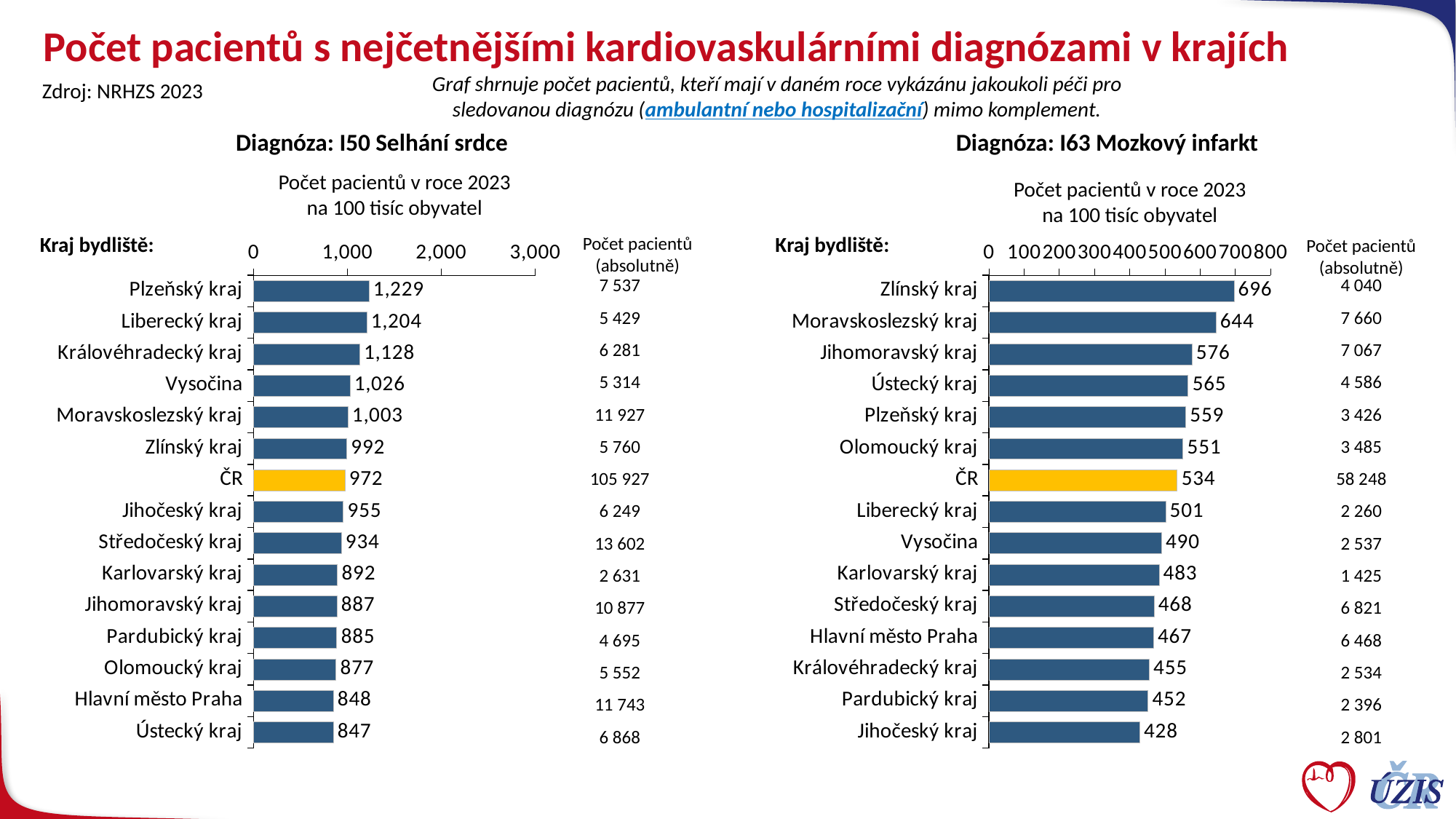

# Počet pacientů s nejčetnějšími kardiovaskulárními diagnózami v krajích
Graf shrnuje počet pacientů, kteří mají v daném roce vykázánu jakoukoli péči pro sledovanou diagnózu (ambulantní nebo hospitalizační) mimo komplement.
Zdroj: NRHZS 2023
Diagnóza: I63 Mozkový infarkt
Diagnóza: I50 Selhání srdce

### Chart

| Category | Řada 1 | Column1 |
|---|---|---|
| Zlínský kraj | 695.6593610954225 | None |
| Moravskoslezský kraj | 644.1283413106581 | None |
| Jihomoravský kraj | 576.0754645000729 | None |
| Ústecký kraj | 565.3569108286929 | None |
| Plzeňský kraj | 558.5499222334172 | None |
| Olomoucký kraj | 550.6712342620216 | None |
| ČR | 534.3581129584686 | None |
| Liberecký kraj | 501.4110505670826 | None |
| Vysočina | 489.8061626380416 | None |
| Karlovarský kraj | 482.924795900731 | None |
| Středočeský kraj | 468.49458082063825 | None |
| Hlavní město Praha | 467.0939936392024 | None |
| Královéhradecký kraj | 454.9788221183627 | None |
| Pardubický kraj | 451.5983112183353 | None |
| Jihočeský kraj | 427.95700567604524 | None |

### Chart

| Category | Řada 1 | Column1 |
|---|---|---|
| Plzeňský kraj | 1228.7772223798204 | None |
| Liberecký kraj | 1204.4958378445538 | None |
| Královéhradecký kraj | 1127.7513740037239 | None |
| Vysočina | 1025.9479496486215 | None |
| Moravskoslezský kraj | 1002.939781568175 | None |
| Zlínský kraj | 991.8311682944636 | None |
| ČR | 971.7578600355671 | None |
| Jihočeský kraj | 954.7673432594097 | None |
| Středočeský kraj | 934.2417956783934 | None |
| Karlovarský kraj | 891.631675799876 | None |
| Jihomoravský kraj | 886.6524447951456 | None |
| Pardubický kraj | 884.9140530759952 | None |
| Olomoucký kraj | 877.2816908530111 | None |
| Hlavní město Praha | 848.0341322364183 | None |
| Ústecký kraj | 846.6792986418366 | None |
Počet pacientů v roce 2023
na 100 tisíc obyvatel
Počet pacientů v roce 2023
na 100 tisíc obyvatel
Kraj bydliště:
Kraj bydliště:
Počet pacientů (absolutně)
Počet pacientů (absolutně)
| 7 537 |
| --- |
| 5 429 |
| 6 281 |
| 5 314 |
| 11 927 |
| 5 760 |
| 105 927 |
| 6 249 |
| 13 602 |
| 2 631 |
| 10 877 |
| 4 695 |
| 5 552 |
| 11 743 |
| 6 868 |
| 4 040 |
| --- |
| 7 660 |
| 7 067 |
| 4 586 |
| 3 426 |
| 3 485 |
| 58 248 |
| 2 260 |
| 2 537 |
| 1 425 |
| 6 821 |
| 6 468 |
| 2 534 |
| 2 396 |
| 2 801 |